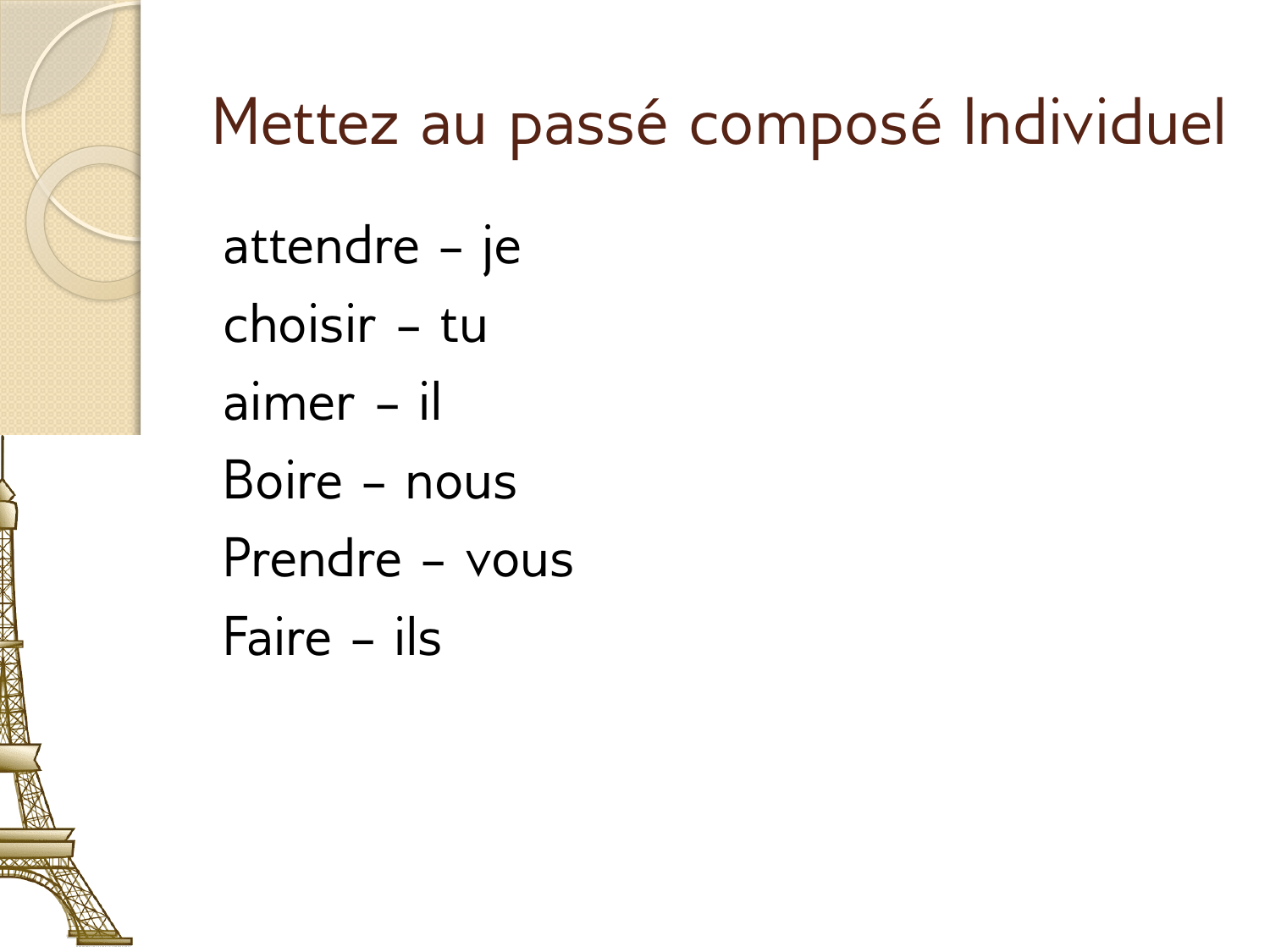

# Mettez au passé composé Individuel
attendre – je
choisir – tu
aimer – il
Boire – nous
Prendre – vous
Faire – ils